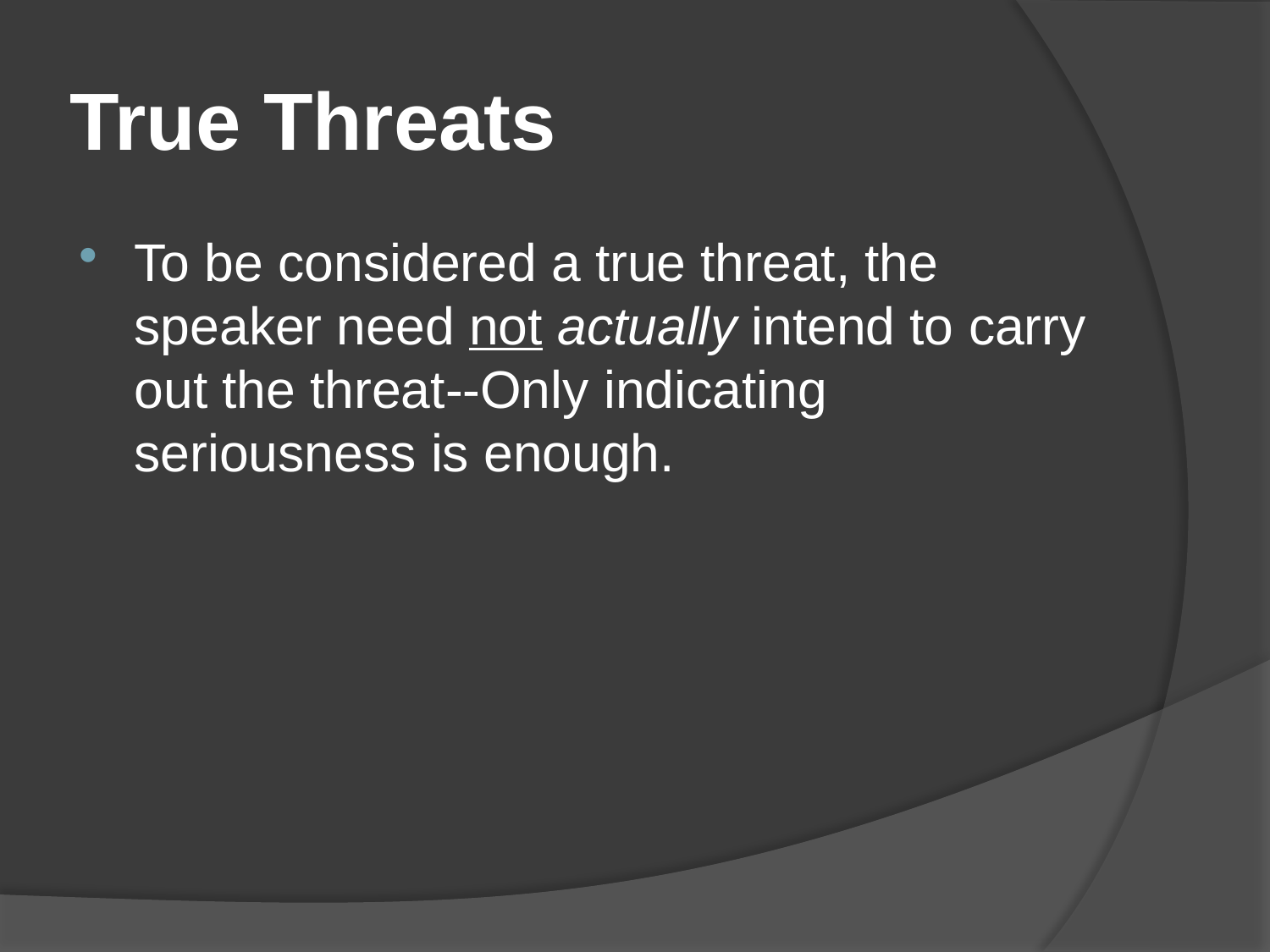

# True Threats
To be considered a true threat, the speaker need not actually intend to carry out the threat--Only indicating seriousness is enough.